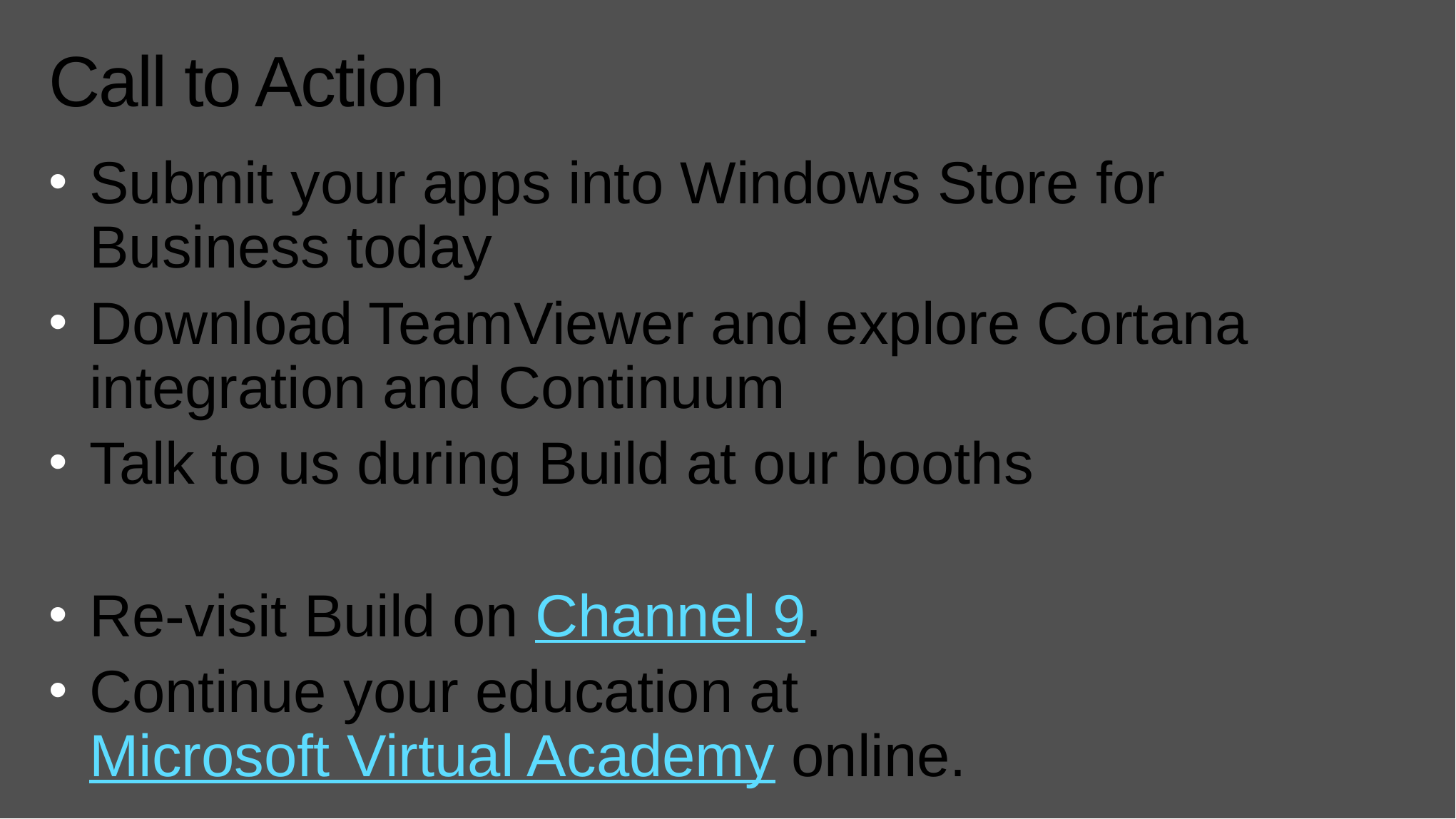

# Call to Action
Submit your apps into Windows Store for Business today
Download TeamViewer and explore Cortana integration and Continuum
Talk to us during Build at our booths

Re-visit Build on Channel 9.
Continue your education at
Microsoft Virtual Academy online.